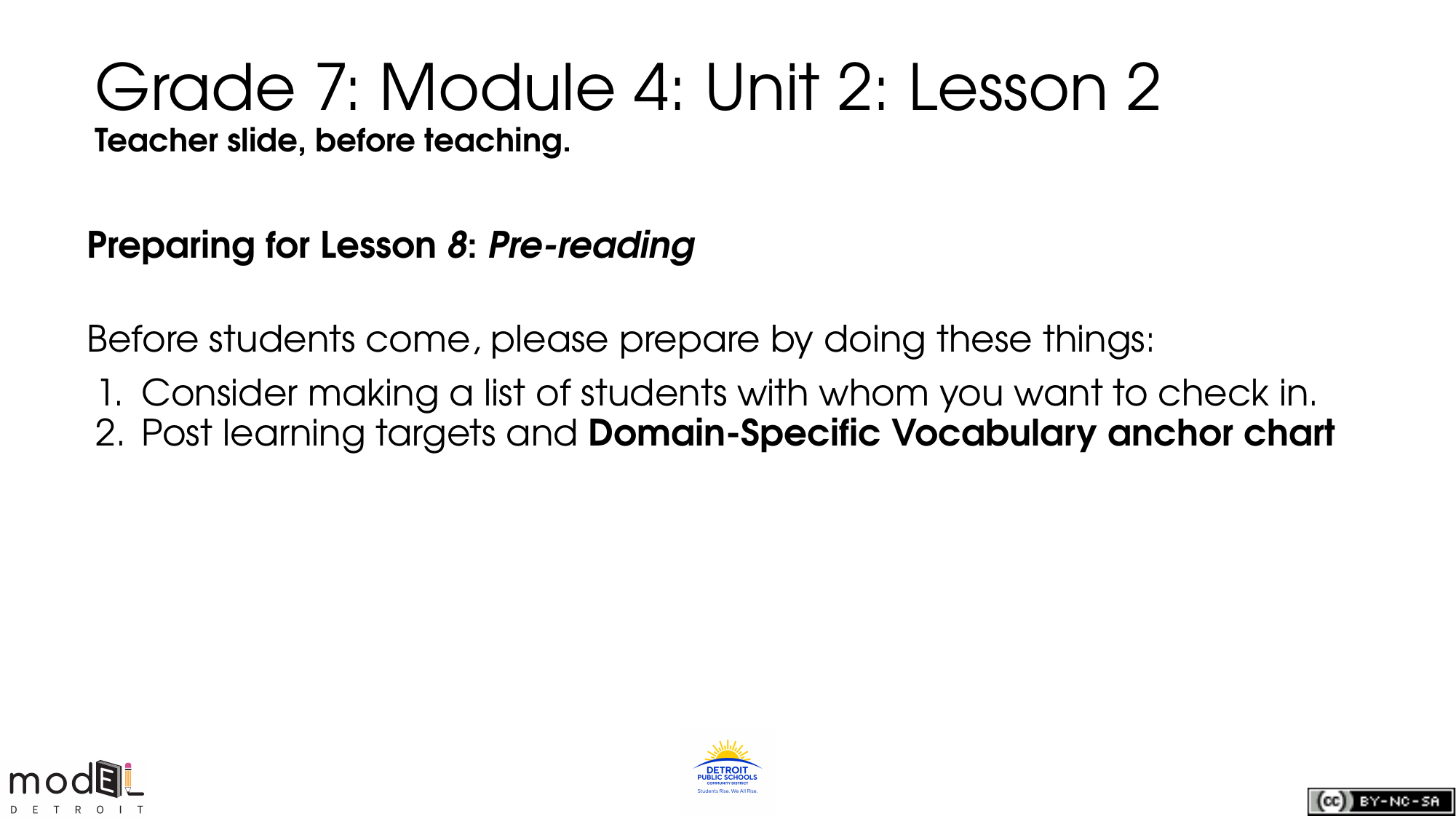

# Grade 7: Module 4: Unit 2: Lesson 2
Teacher slide, before teaching.
Preparing for Lesson 8: Pre-reading

Before students come, please prepare by doing these things:
Consider making a list of students with whom you want to check in.
Post learning targets and Domain-Specific Vocabulary anchor chart